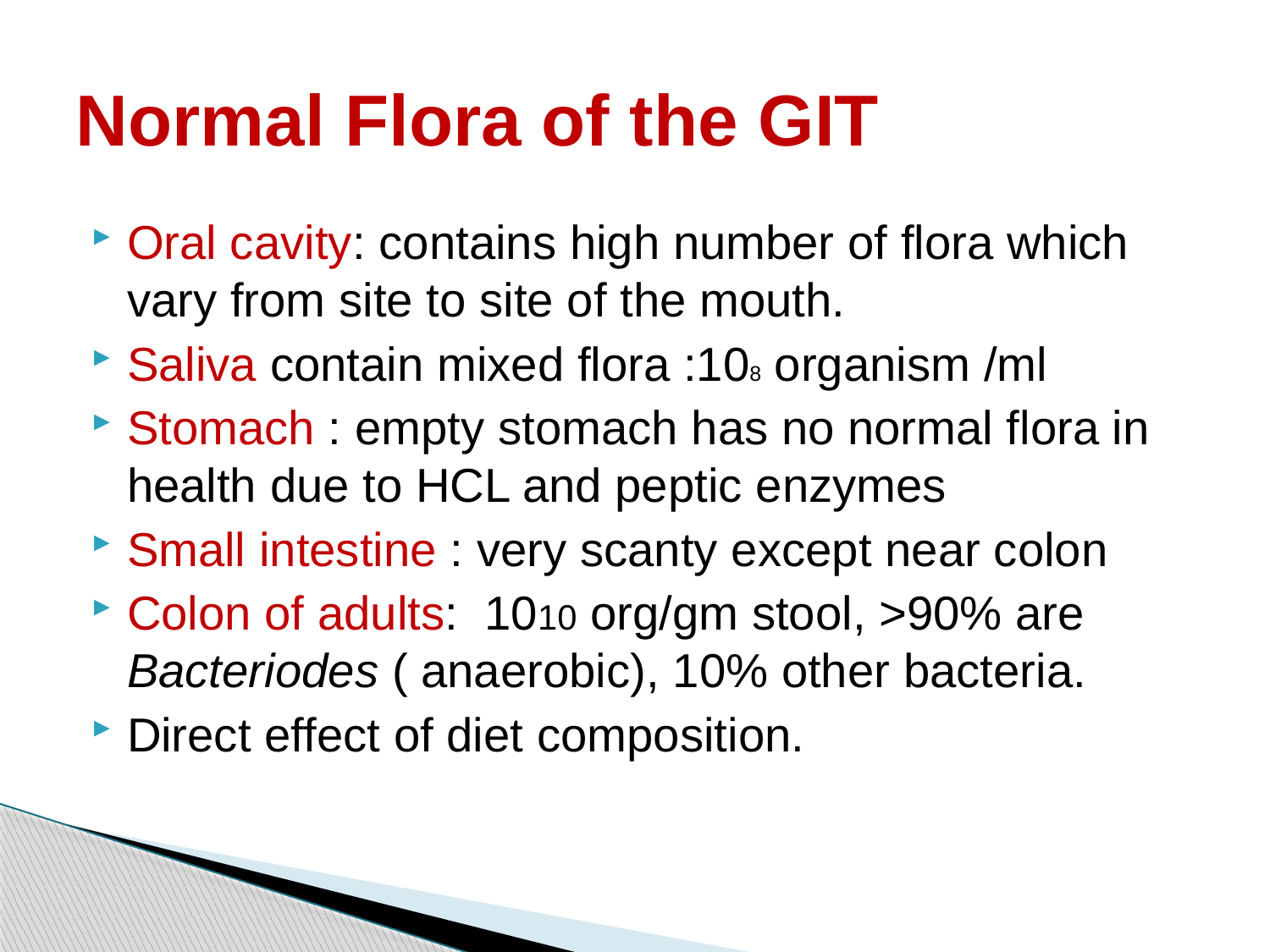

# Normal Flora of the GIT
Oral cavity: contains high number of flora which vary from site to site of the mouth.
Saliva contain mixed flora :108 organism /ml
Stomach : empty stomach has no normal flora in health due to HCL and peptic enzymes
Small intestine : very scanty except near colon
Colon of adults:  1010 org/gm stool, >90% are  Bacteriodes ( anaerobic), 10% other bacteria.
Direct effect of diet composition.